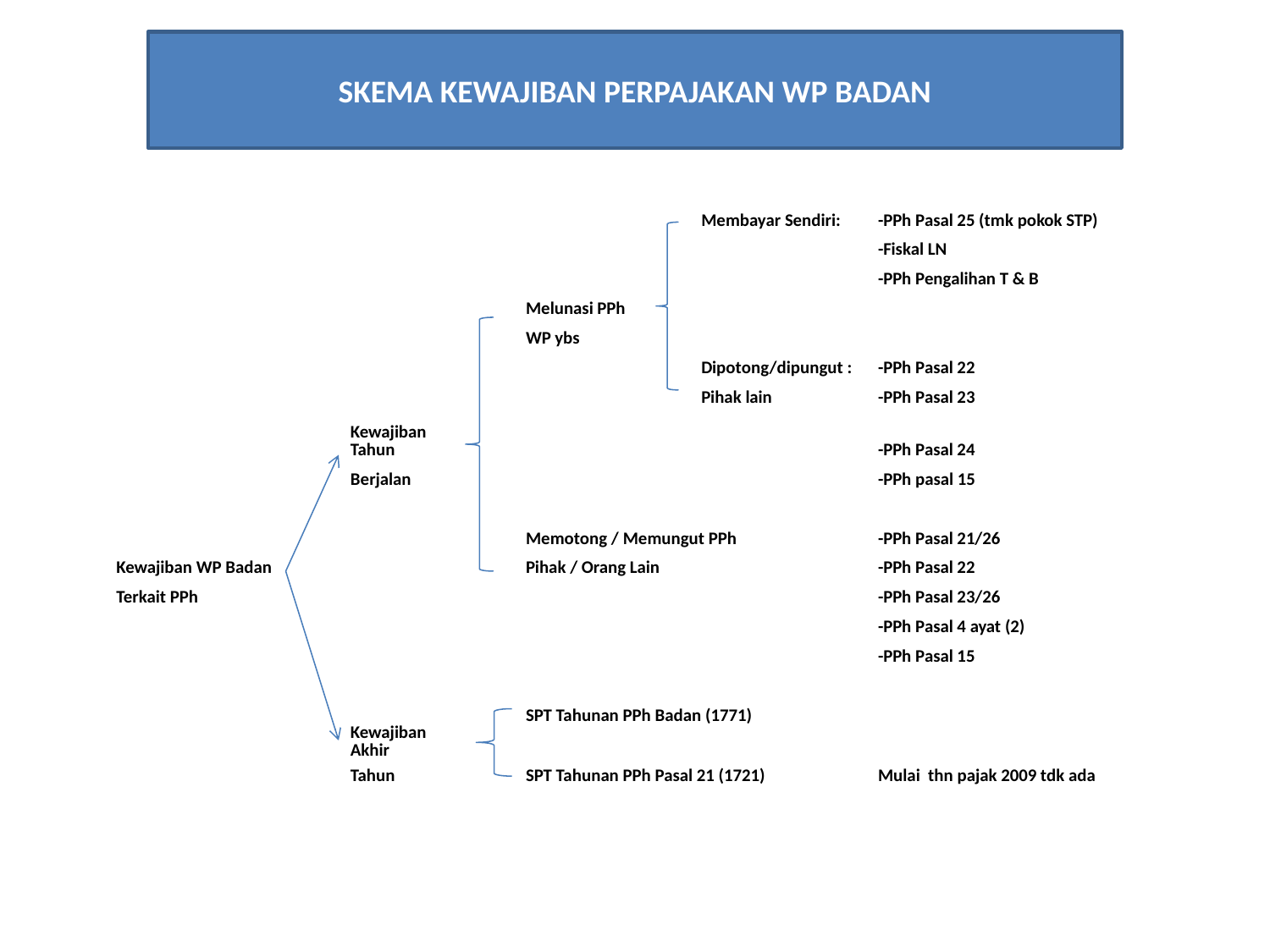

SKEMA KEWAJIBAN PERPAJAKAN WP BADAN
|  |  |  |  |  |  |  |  |  |  | Membayar Sendiri: |  |  | -PPh Pasal 25 (tmk pokok STP) |  |  |  |
| --- | --- | --- | --- | --- | --- | --- | --- | --- | --- | --- | --- | --- | --- | --- | --- | --- |
|  |  |  |  |  |  |  |  |  |  |  |  |  | -Fiskal LN |  |  |  |
|  |  |  |  |  |  |  |  |  |  |  |  |  | -PPh Pengalihan T & B |  |  |  |
|  |  |  |  |  |  |  | Melunasi PPh |  |  |  |  |  |  |  |  |  |
|  |  |  |  |  |  |  | WP ybs |  |  |  |  |  |  |  |  |  |
|  |  |  |  |  |  |  |  |  |  | Dipotong/dipungut : |  |  | -PPh Pasal 22 |  |  |  |
|  |  |  |  |  |  |  |  |  |  | Pihak lain |  |  | -PPh Pasal 23 |  |  |  |
|  |  |  |  | Kewajiban Tahun |  |  |  |  |  |  |  |  | -PPh Pasal 24 |  |  |  |
|  |  |  |  | Berjalan |  |  |  |  |  |  |  |  | -PPh pasal 15 |  |  |  |
|  |  |  |  |  |  |  |  |  |  |  |  |  |  |  |  |  |
|  |  |  |  |  |  |  | Memotong / Memungut PPh |  |  |  |  |  | -PPh Pasal 21/26 |  |  |  |
| Kewajiban WP Badan |  |  |  |  |  |  | Pihak / Orang Lain |  |  |  |  |  | -PPh Pasal 22 |  |  |  |
| Terkait PPh |  |  |  |  |  |  |  |  |  |  |  |  | -PPh Pasal 23/26 |  |  |  |
|  |  |  |  |  |  |  |  |  |  |  |  |  | -PPh Pasal 4 ayat (2) |  |  |  |
|  |  |  |  |  |  |  |  |  |  |  |  |  | -PPh Pasal 15 |  |  |  |
|  |  |  |  |  |  |  |  |  |  |  |  |  |  |  |  |  |
|  |  |  |  |  |  |  | SPT Tahunan PPh Badan (1771) |  |  |  |  |  |  |  |  |  |
|  |  |  |  | Kewajiban Akhir |  |  |  |  |  |  |  |  |  |  |  |  |
|  |  |  |  | Tahun |  |  | SPT Tahunan PPh Pasal 21 (1721) |  |  |  |  |  | Mulai thn pajak 2009 tdk ada |  |  |  |
|  |  |  |  |  |  |  |  |  |  |  |  |  |  |  |  |  |